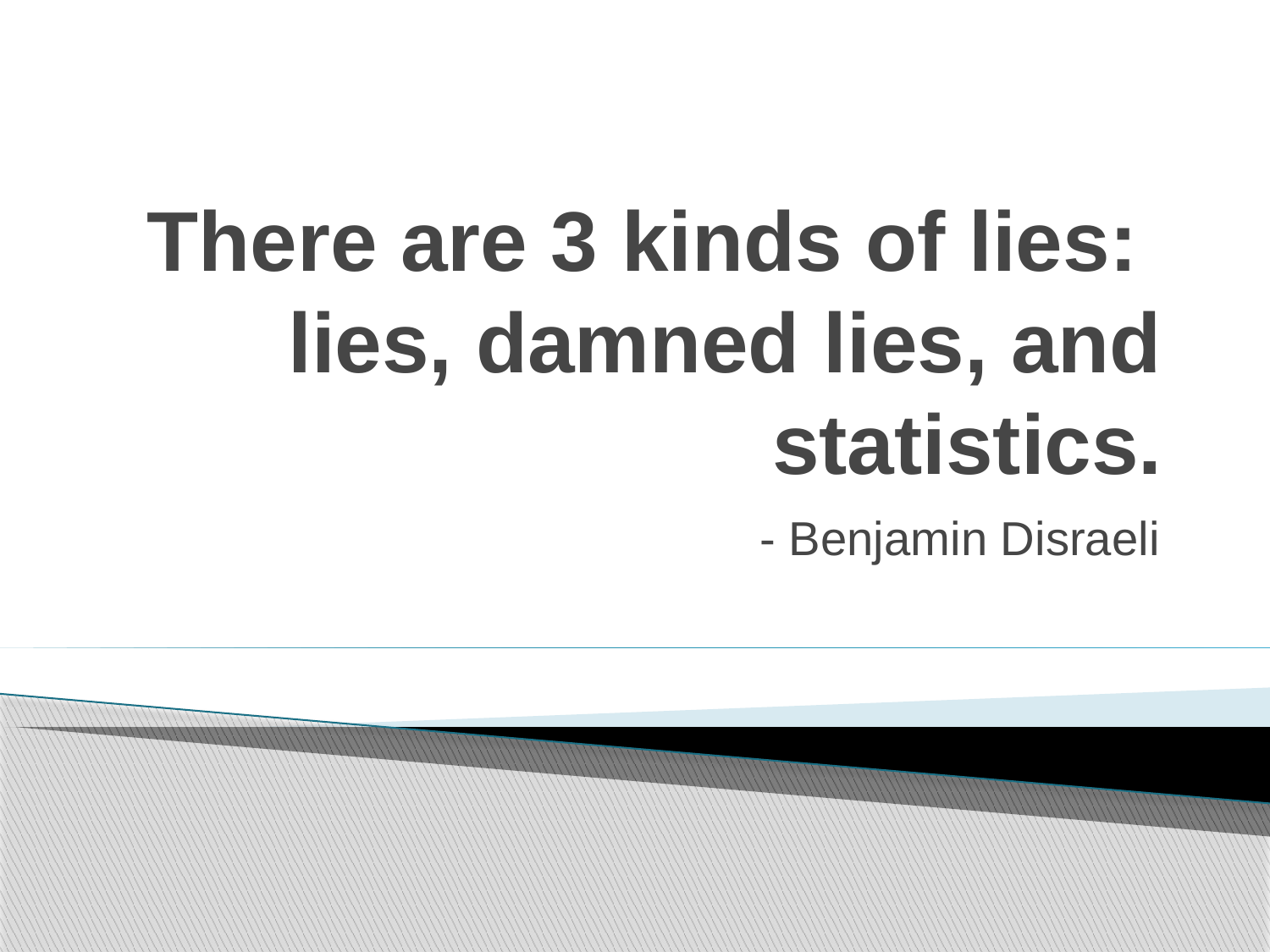

# There are 3 kinds of lies:  lies, damned lies, and statistics.
- Benjamin Disraeli